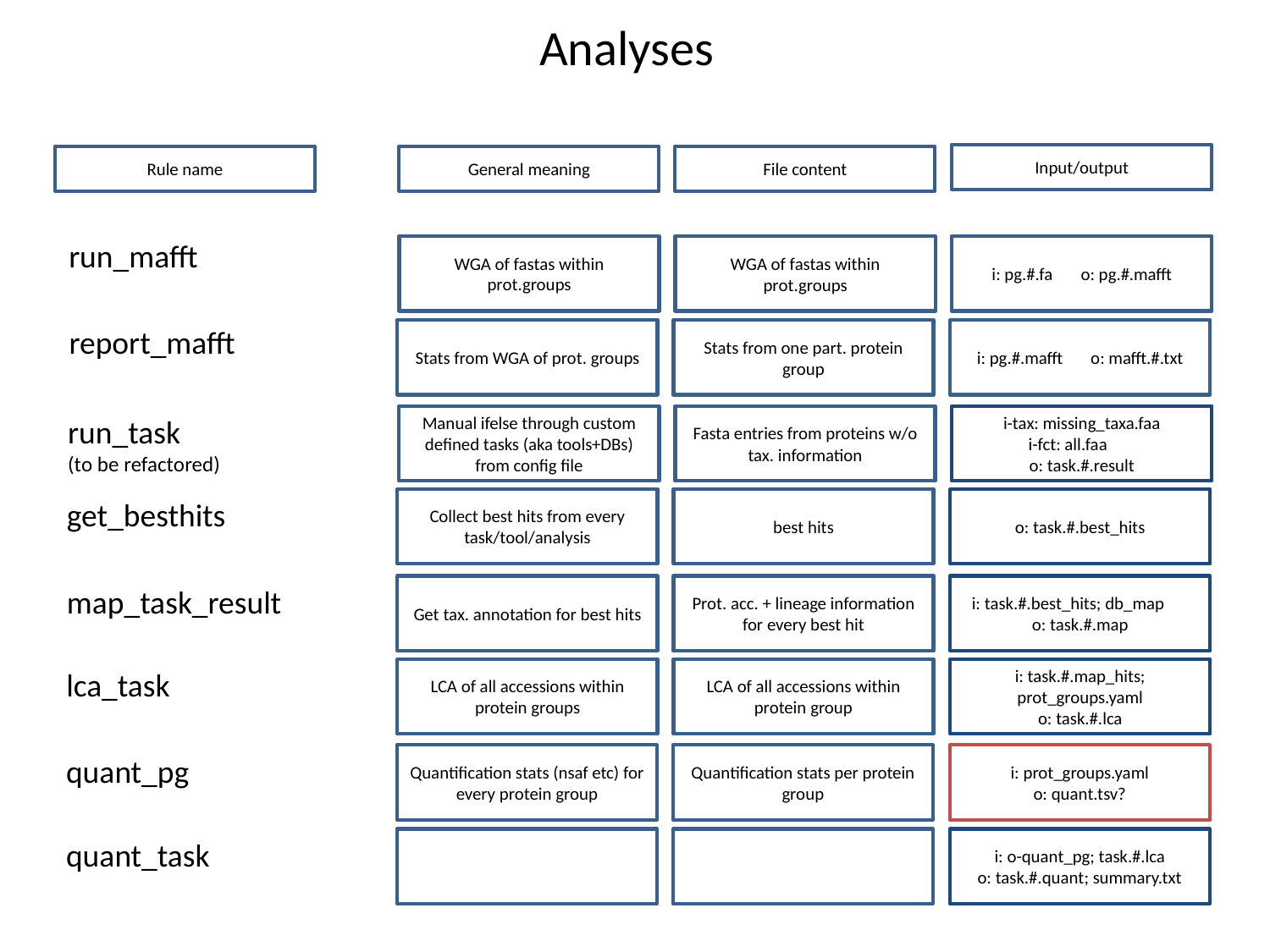

# Analyses
Input/output
Rule name
General meaning
File content
run_mafft
WGA of fastas within prot.groups
WGA of fastas within prot.groups
i: pg.#.fa       o: pg.#.mafft
report_mafft
Stats from WGA of prot. groups
Stats from one part. protein group
i: pg.#.mafft       o: mafft.#.txt
Manual ifelse through custom defined tasks (aka tools+DBs) from config file
run_task
(to be refactored)
Fasta entries from proteins w/o tax. information
i-tax: missing_taxa.faa
i-fct: all.faa
o: task.#.result
Collect best hits from every task/tool/analysis
get_besthits
best hits
o: task.#.best_hits
Get tax. annotation for best hits
map_task_result

Prot. acc. + lineage information for every best hit
i: task.#.best_hits; db_map
o: task.#.map
LCA of all accessions within protein groups
lca_task

LCA of all accessions within protein group
i: task.#.map_hits; prot_groups.yaml
o: task.#.lca
Quantification stats (nsaf etc) for every protein group
quant_pg

Quantification stats per protein group
i: prot_groups.yaml
o: quant.tsv?

quant_task

i: o-quant_pg; task.#.lca
o: task.#.quant; summary.txt